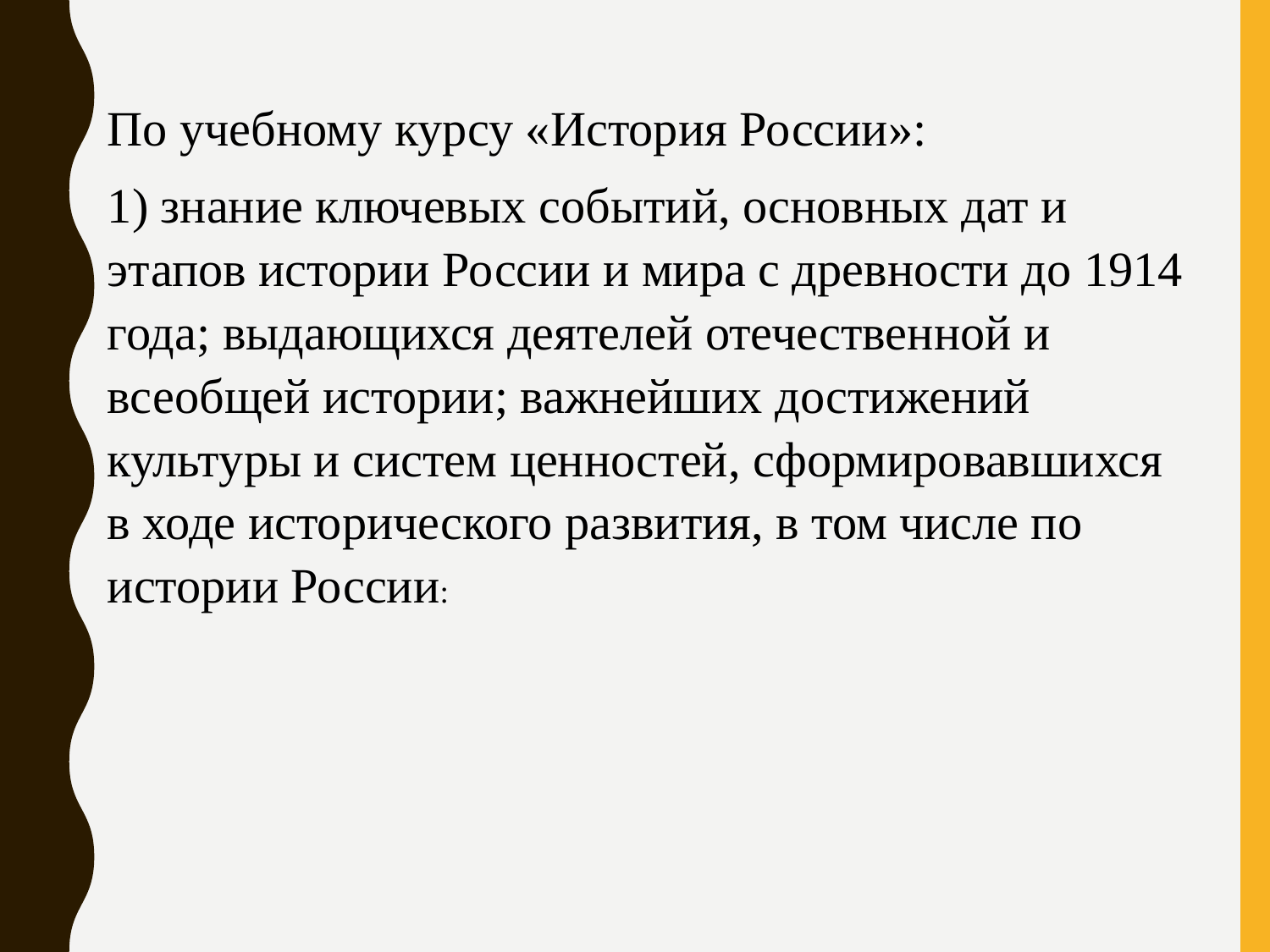

По учебному курсу «История России»:
1) знание ключевых событий, основных дат и этапов истории России и мира с древности до 1914 года; выдающихся деятелей отечественной и всеобщей истории; важнейших достижений культуры и систем ценностей, сформировавшихся в ходе исторического развития, в том числе по истории России: